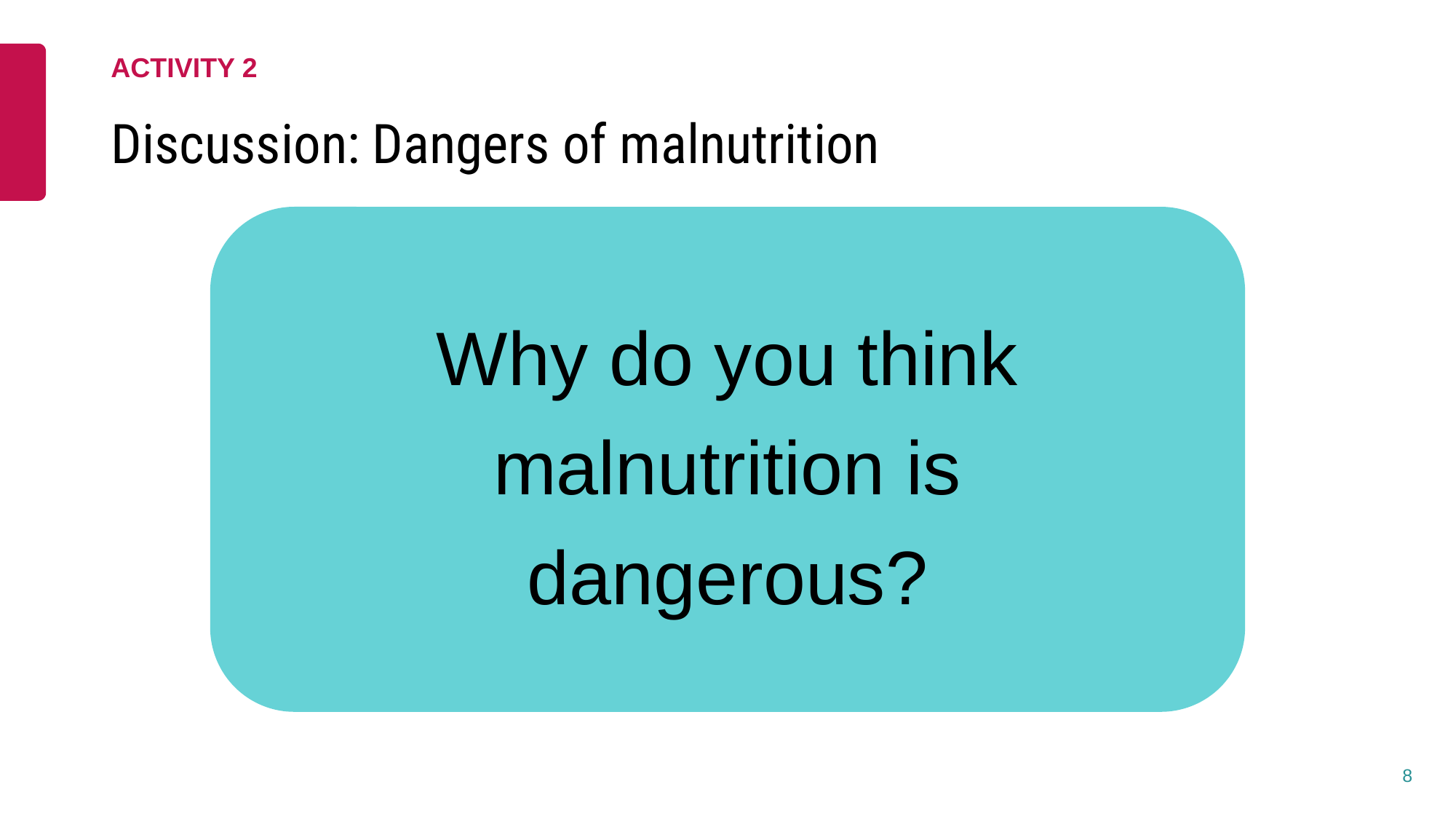

ACTIVITY 2
# Discussion: Dangers of malnutrition

Why do you think malnutrition is dangerous?
8